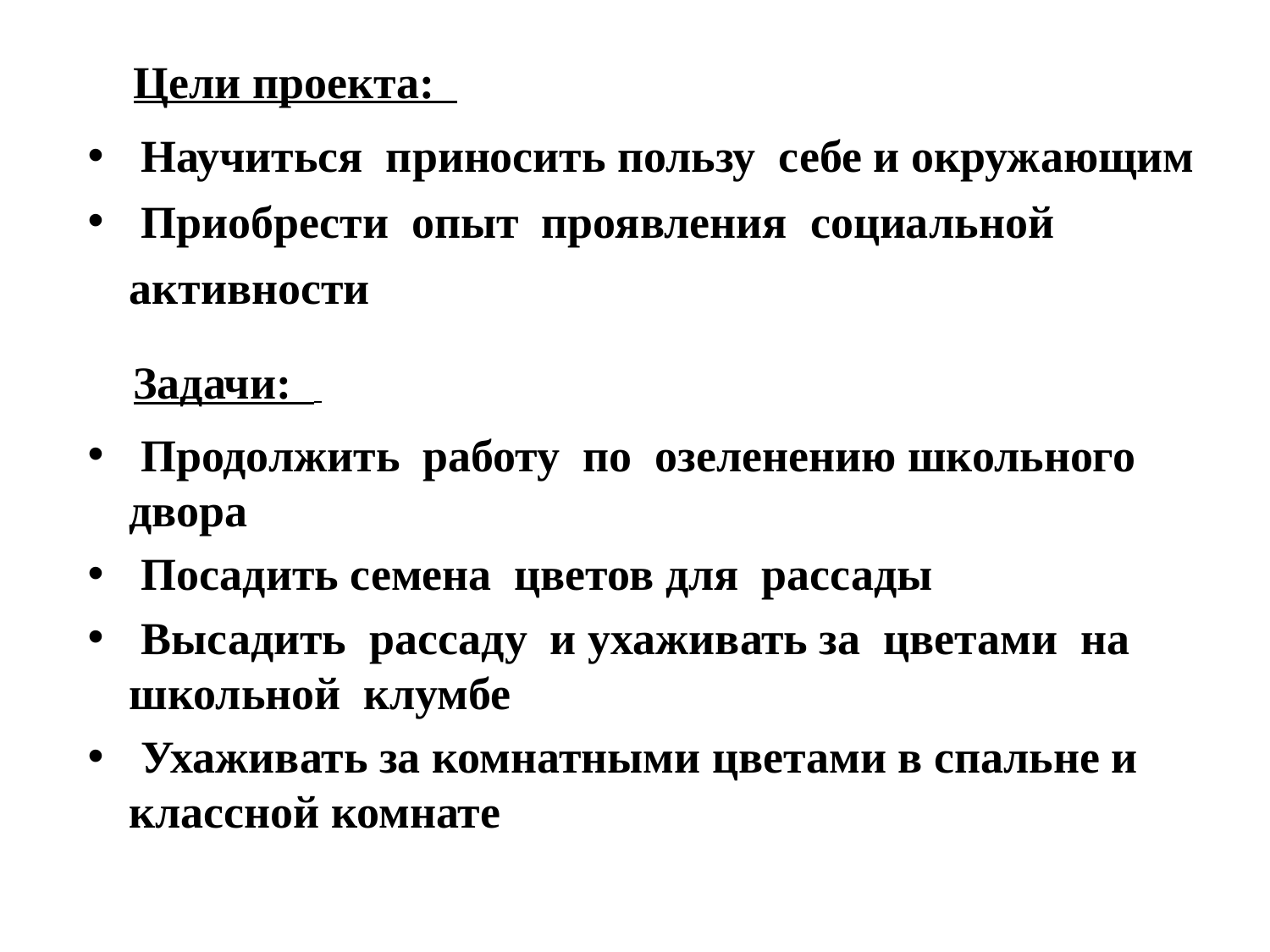

Цели проекта:
 Научиться  приносить пользу  себе и окружающим
 Приобрести  опыт  проявления  социальной   активности

    Задачи:
 Продолжить  работу  по  озеленению школьного двора
 Посадить семена  цветов для  рассады
 Высадить  рассаду  и ухаживать за  цветами  на школьной  клумбе
 Ухаживать за комнатными цветами в спальне и классной комнате